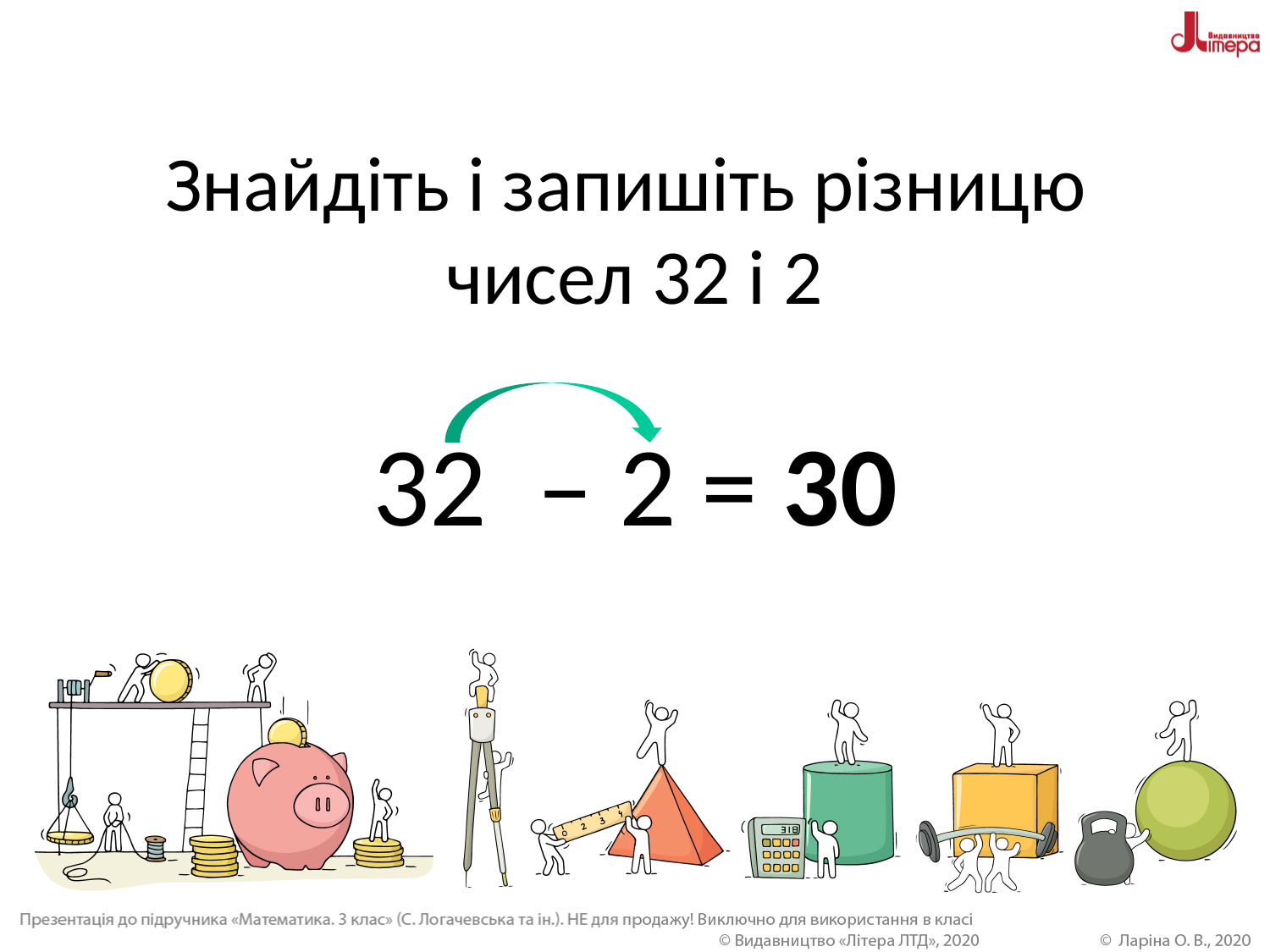

# Знайдіть і запишіть різницю чисел 32 і 2 32  – 2 = 30